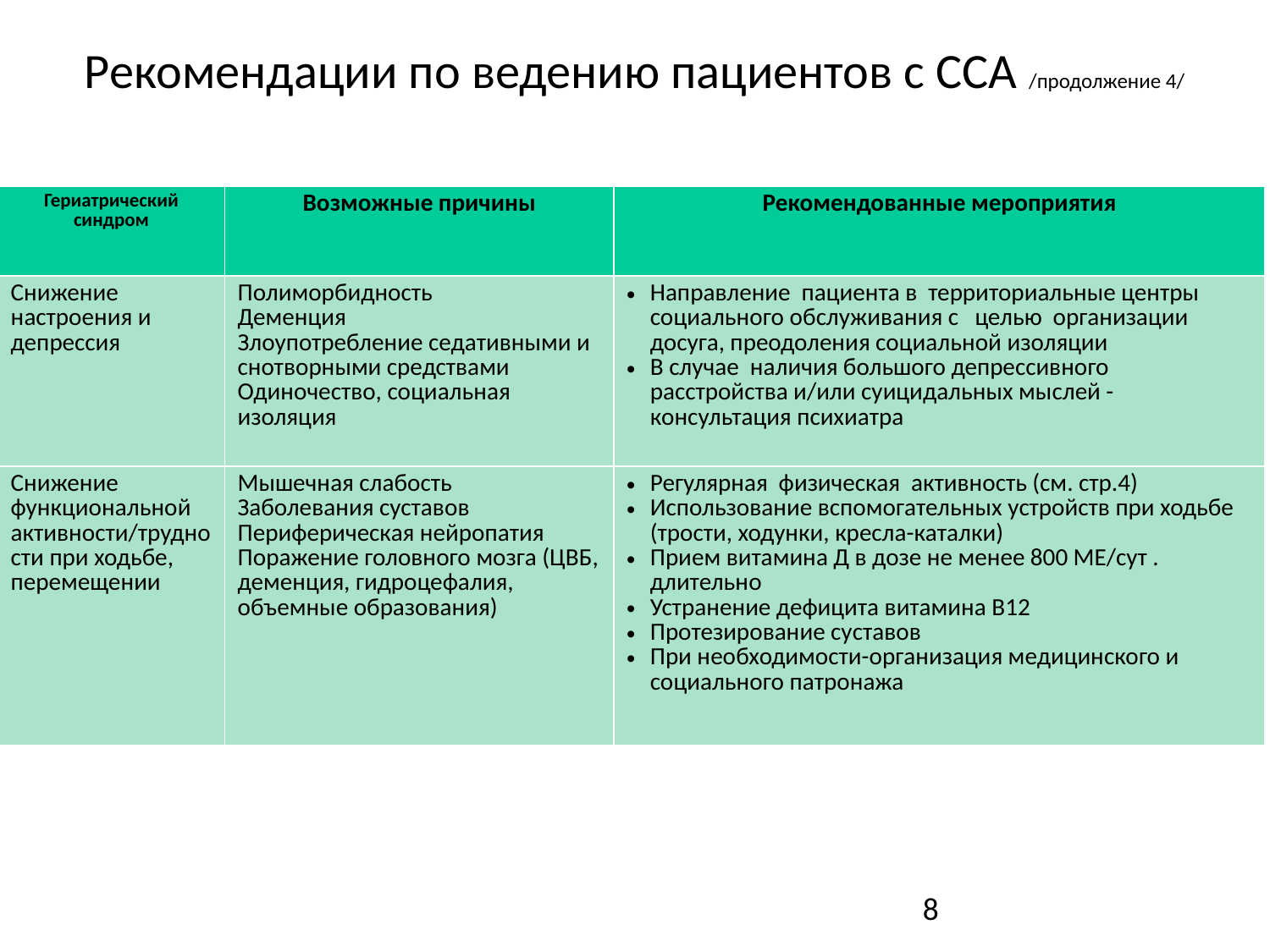

# Рекомендации по ведению пациентов с ССА /продолжение 4/
| Гериатрический синдром | Возможные причины | Рекомендованные мероприятия |
| --- | --- | --- |
| Снижение настроения и депрессия | Полиморбидность Деменция Злоупотребление седативными и снотворными средствами Одиночество, социальная изоляция | Направление пациента в территориальные центры социального обслуживания с целью организации досуга, преодоления социальной изоляции В случае наличия большого депрессивного расстройства и/или суицидальных мыслей - консультация психиатра |
| Снижение функциональной активности/трудности при ходьбе, перемещении | Мышечная слабость Заболевания суставов Периферическая нейропатия Поражение головного мозга (ЦВБ, деменция, гидроцефалия, объемные образования) | Регулярная физическая активность (см. стр.4) Использование вспомогательных устройств при ходьбе (трости, ходунки, кресла-каталки) Прием витамина Д в дозе не менее 800 МЕ/сут . длительно Устранение дефицита витамина В12 Протезирование суставов При необходимости-организация медицинского и социального патронажа |
8